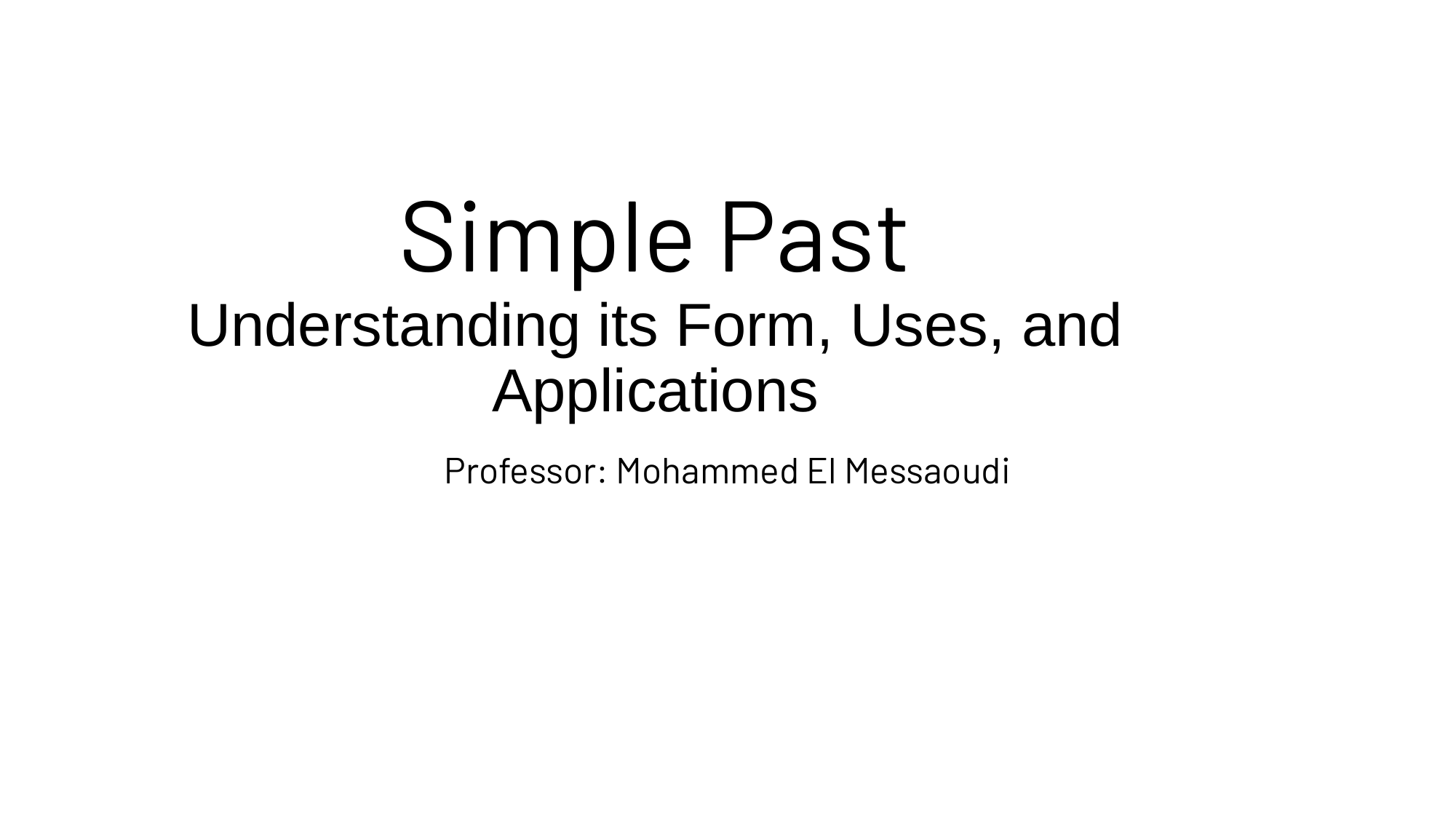

# Simple Past Understanding its Form, Uses, and Applications
Professor: Mohammed El Messaoudi